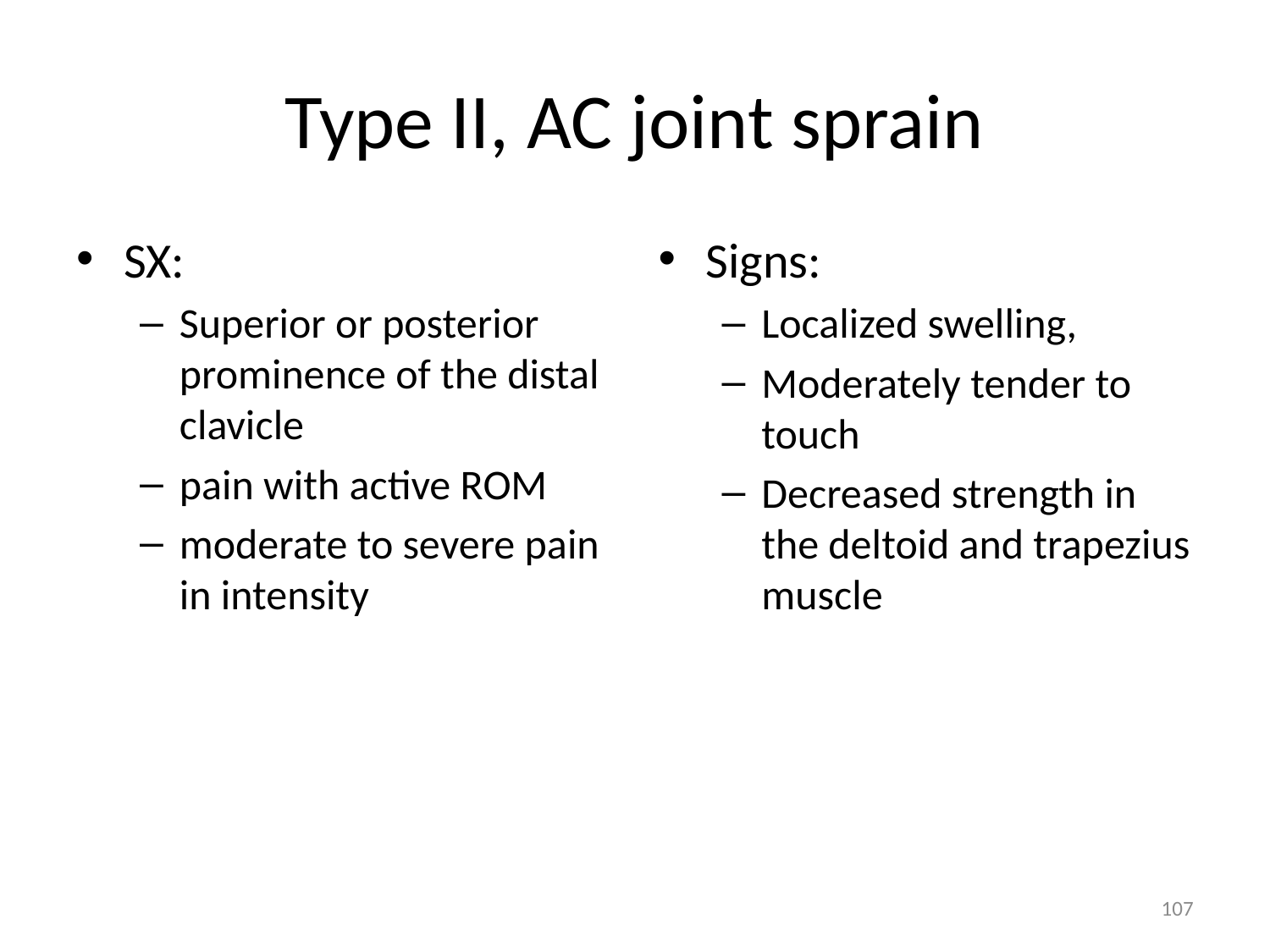

# Type II, AC joint sprain
SX:
Superior or posterior prominence of the distal clavicle
pain with active ROM
moderate to severe pain in intensity
Signs:
Localized swelling,
Moderately tender to touch
Decreased strength in the deltoid and trapezius muscle

107